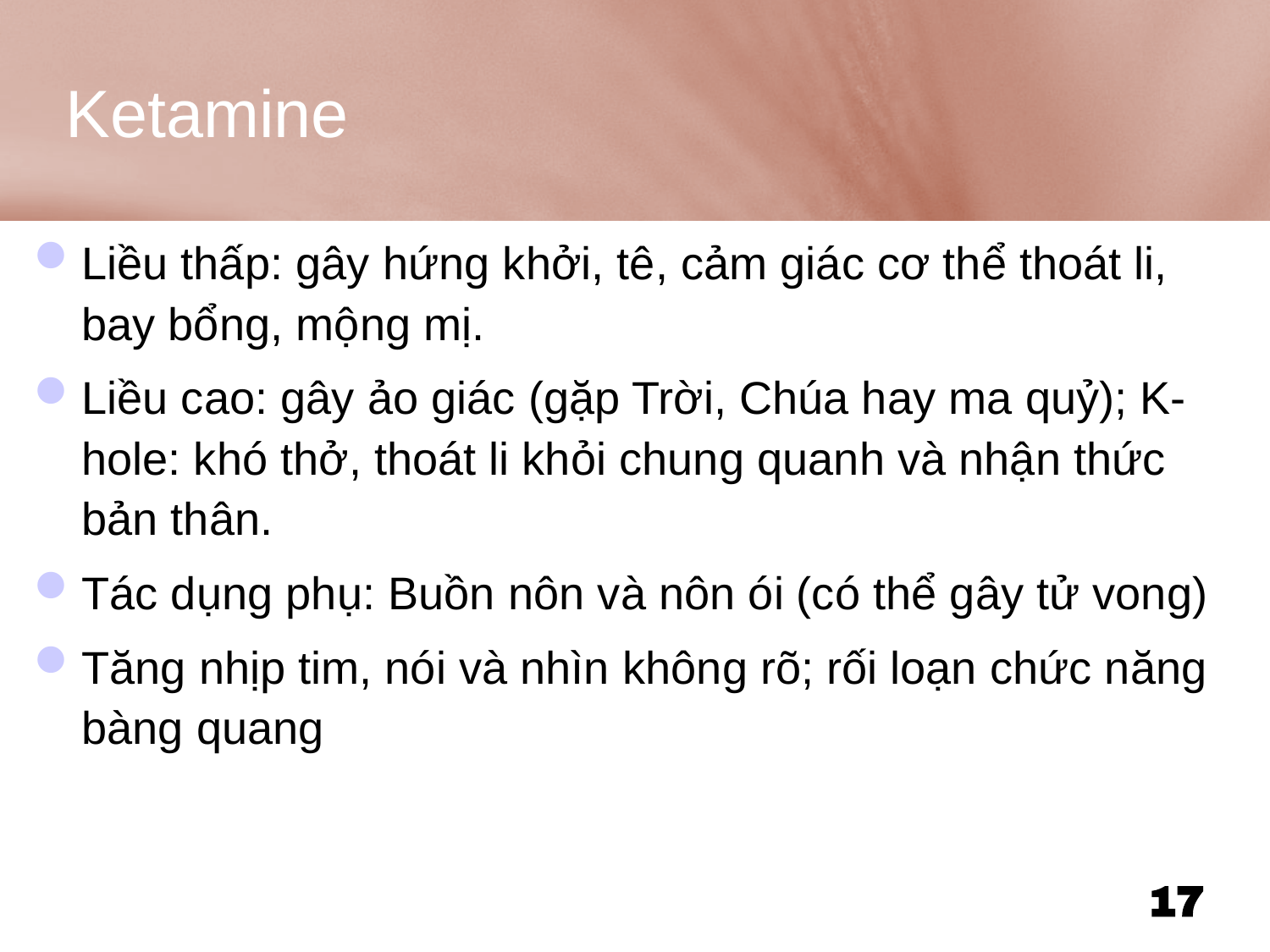

# Ketamine
Liều thấp: gây hứng khởi, tê, cảm giác cơ thể thoát li, bay bổng, mộng mị.
Liều cao: gây ảo giác (gặp Trời, Chúa hay ma quỷ); K-hole: khó thở, thoát li khỏi chung quanh và nhận thức bản thân.
Tác dụng phụ: Buồn nôn và nôn ói (có thể gây tử vong)
Tăng nhịp tim, nói và nhìn không rõ; rối loạn chức năng bàng quang
17